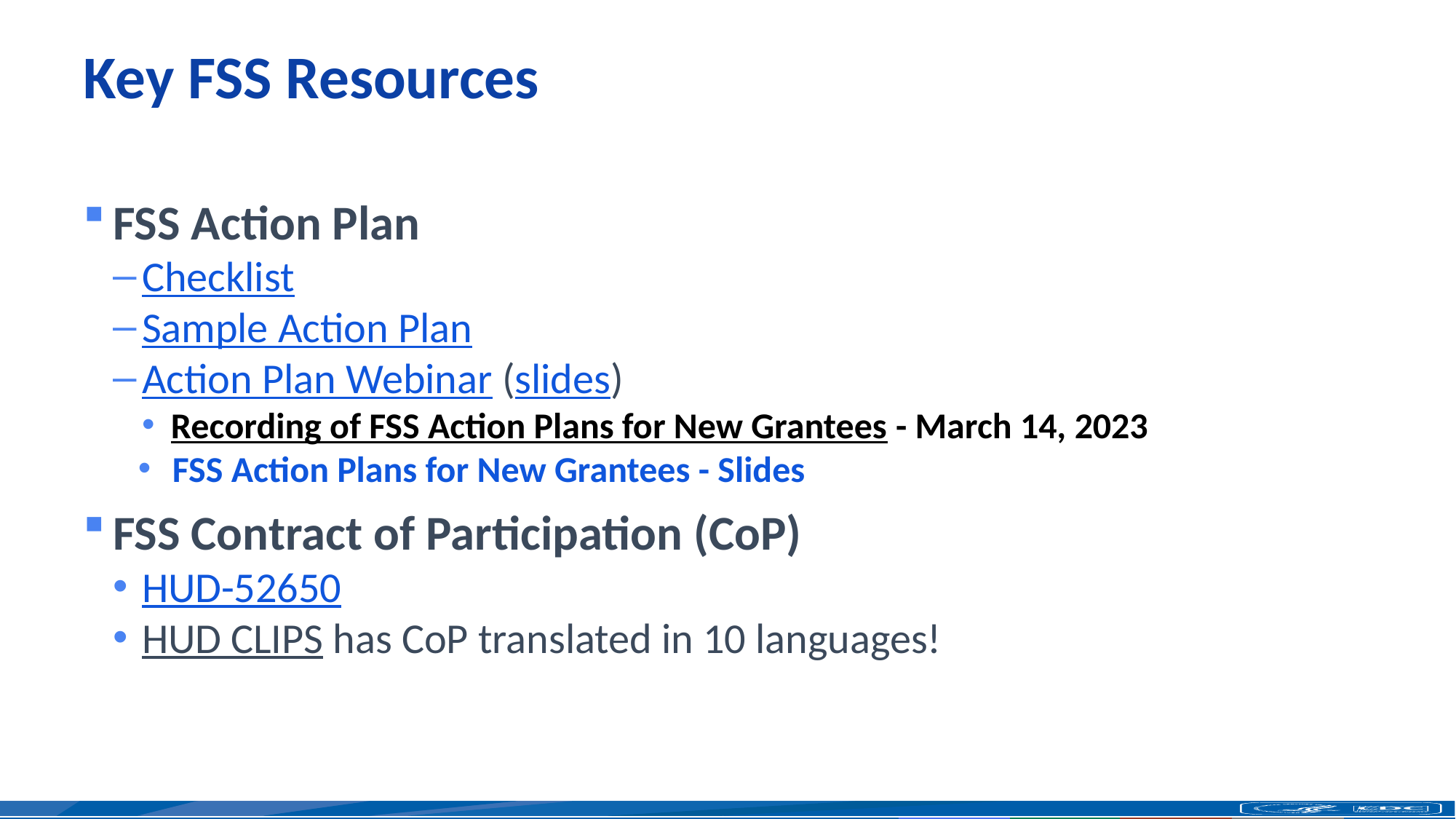

# Key FSS Resources
FSS Action Plan
Checklist
Sample Action Plan
Action Plan Webinar (slides)
Recording of FSS Action Plans for New Grantees - March 14, 2023
​FSS Action Plans for New Grantees - Slides
FSS Contract of Participation (CoP)
HUD-52650
HUD CLIPS has CoP translated in 10 languages!